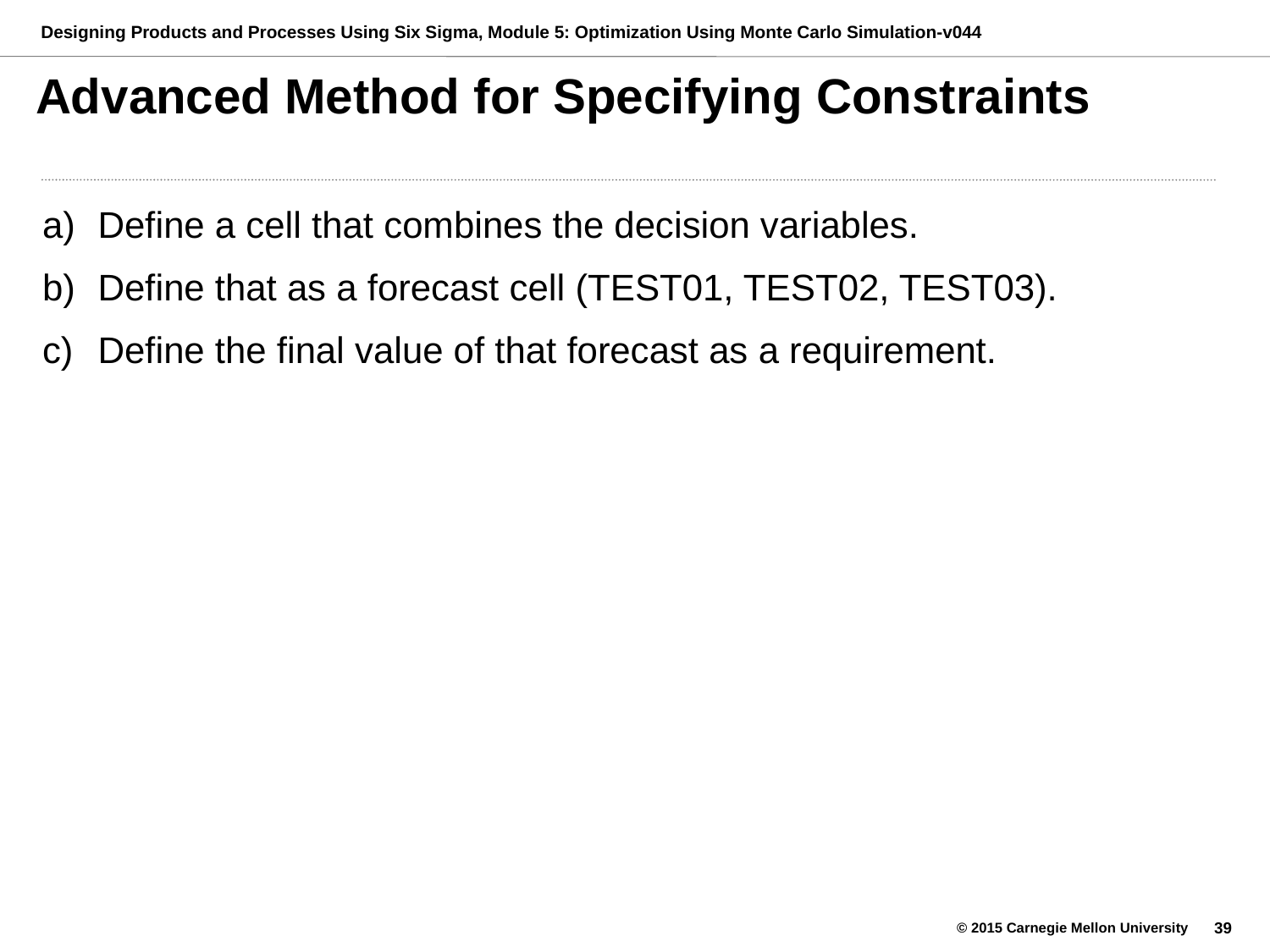

# Advanced Method for Specifying Constraints
Define a cell that combines the decision variables.
Define that as a forecast cell (TEST01, TEST02, TEST03).
Define the final value of that forecast as a requirement.